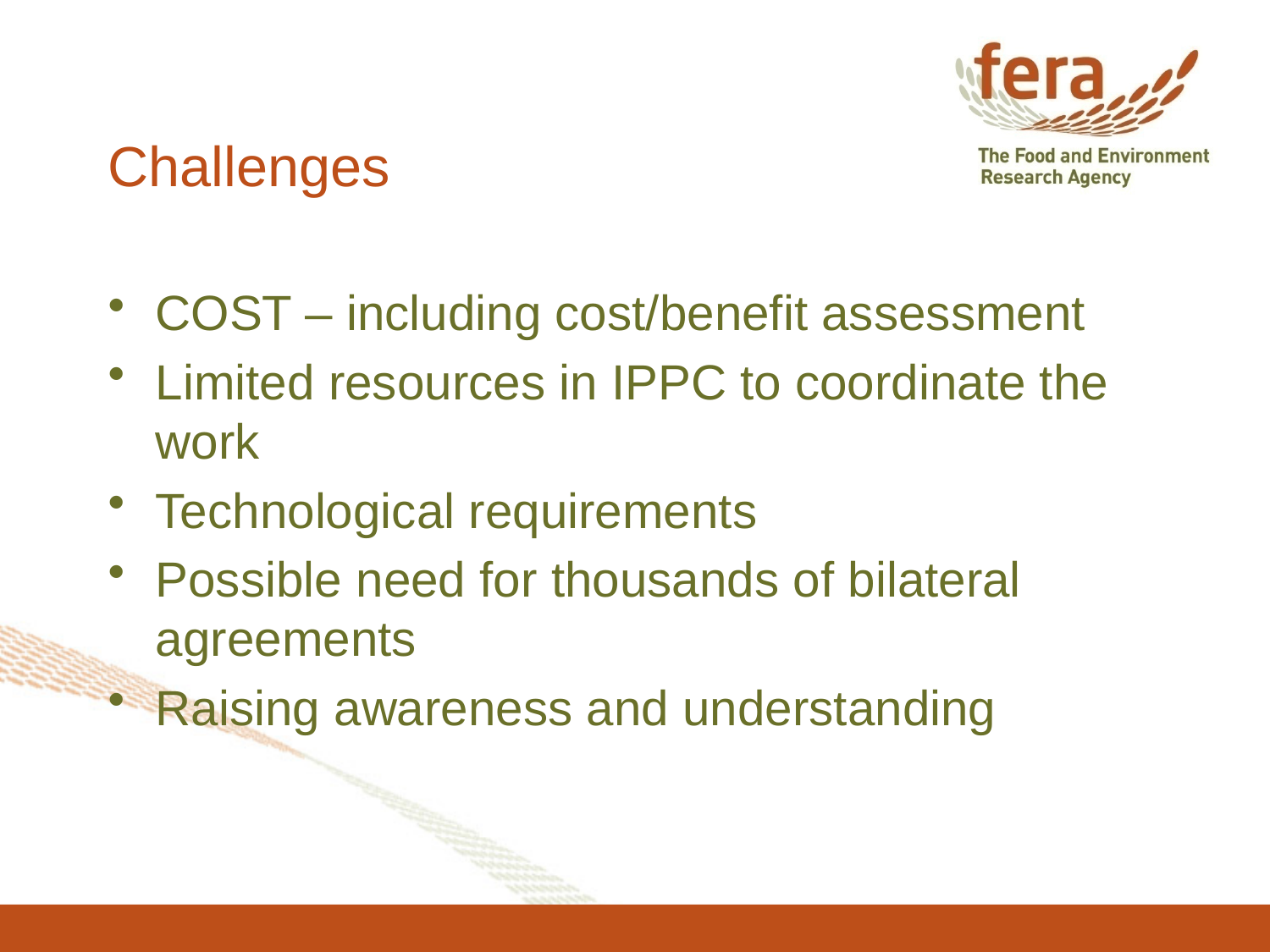

# Challenges
COST – including cost/benefit assessment
Limited resources in IPPC to coordinate the work
Technological requirements
Possible need for thousands of bilateral agreements
Raising awareness and understanding